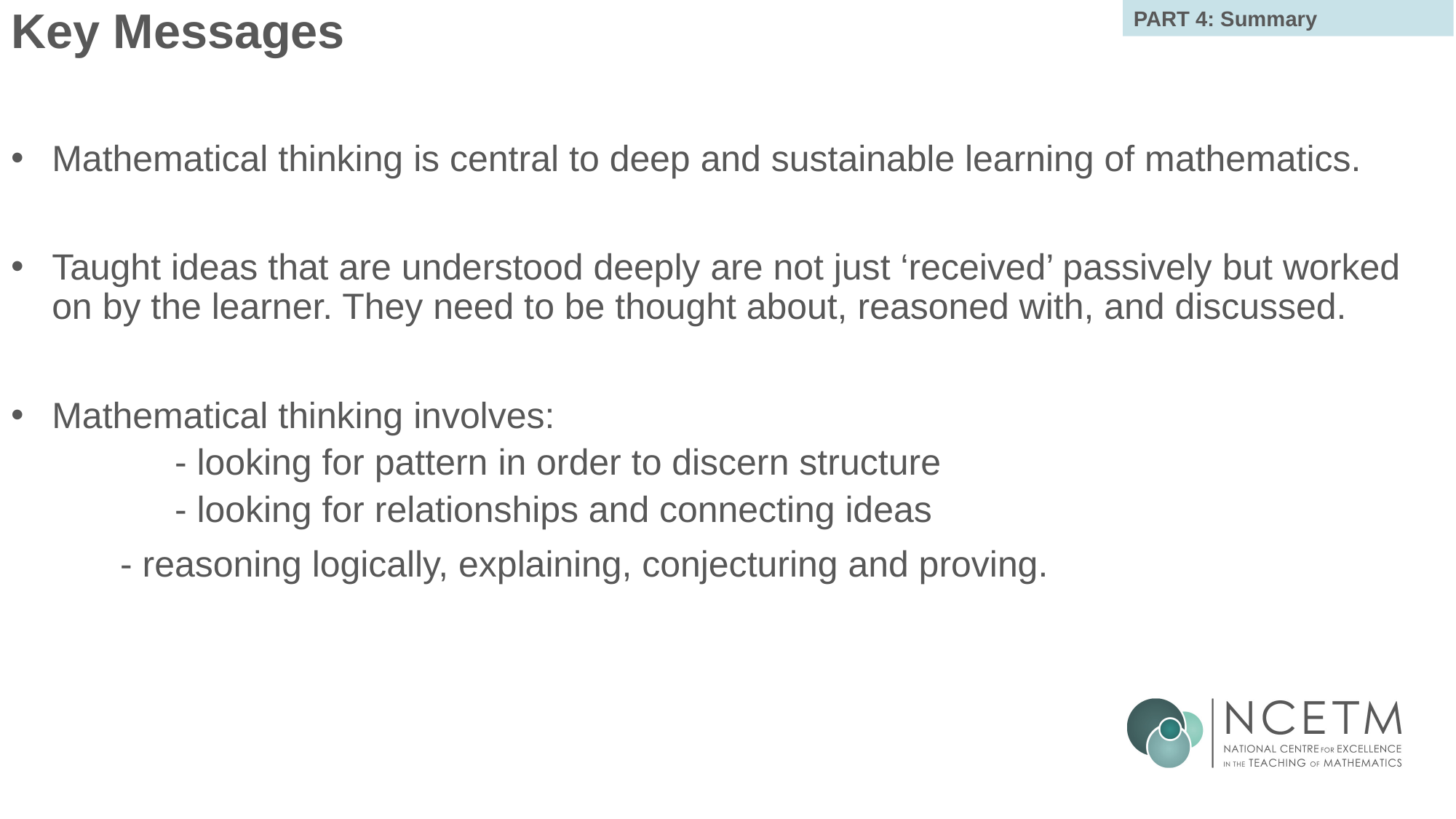

PART 4: Summary
# Key Messages
Mathematical thinking is central to deep and sustainable learning of mathematics.

Taught ideas that are understood deeply are not just ‘received’ passively but worked on by the learner. They need to be thought about, reasoned with, and discussed.

Mathematical thinking involves:
	- looking for pattern in order to discern structure
	- looking for relationships and connecting ideas
	- reasoning logically, explaining, conjecturing and proving.